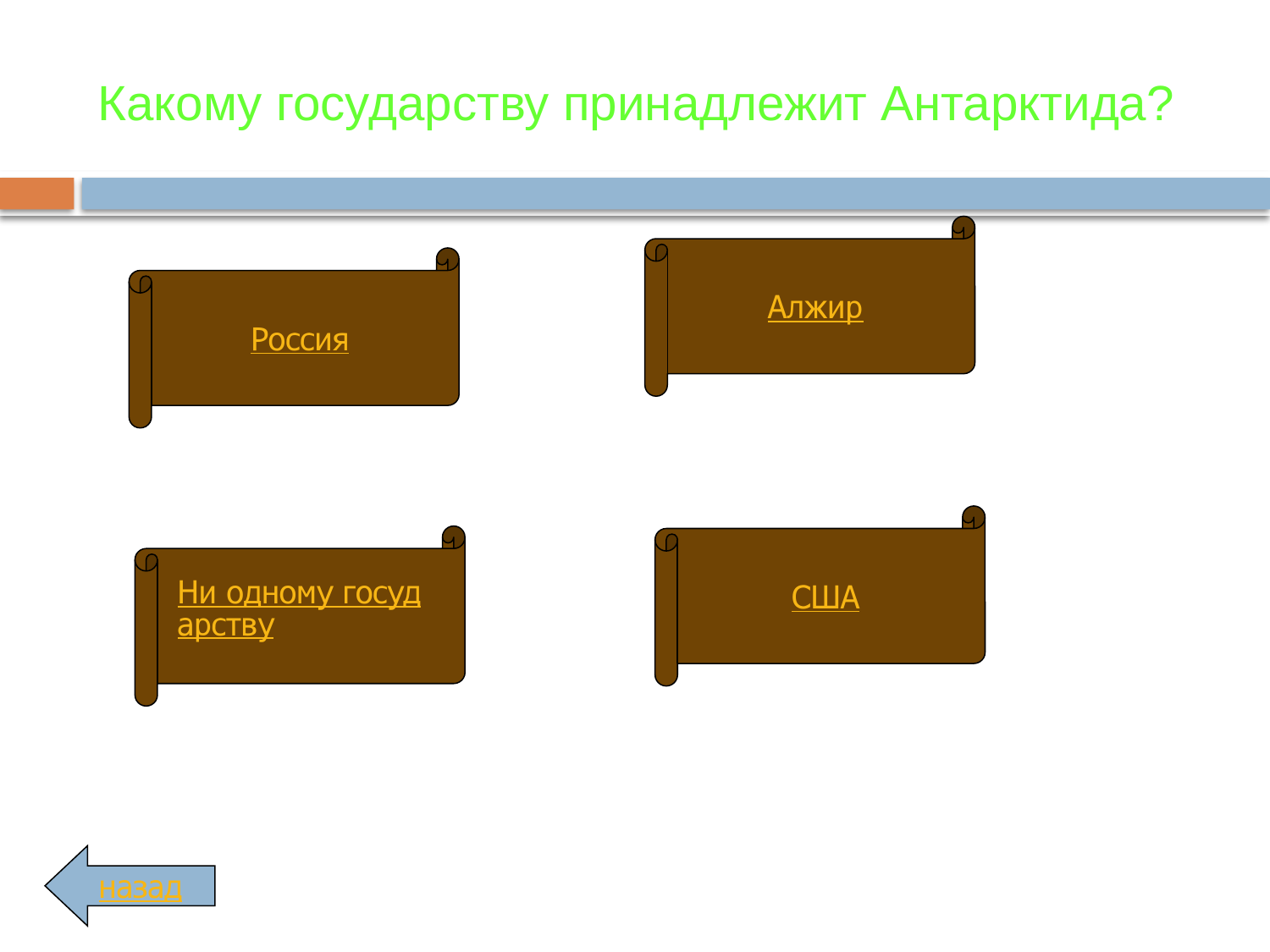

# Какому государству принадлежит Антарктида?
Алжир
Россия
США

Ни одному государству
назад